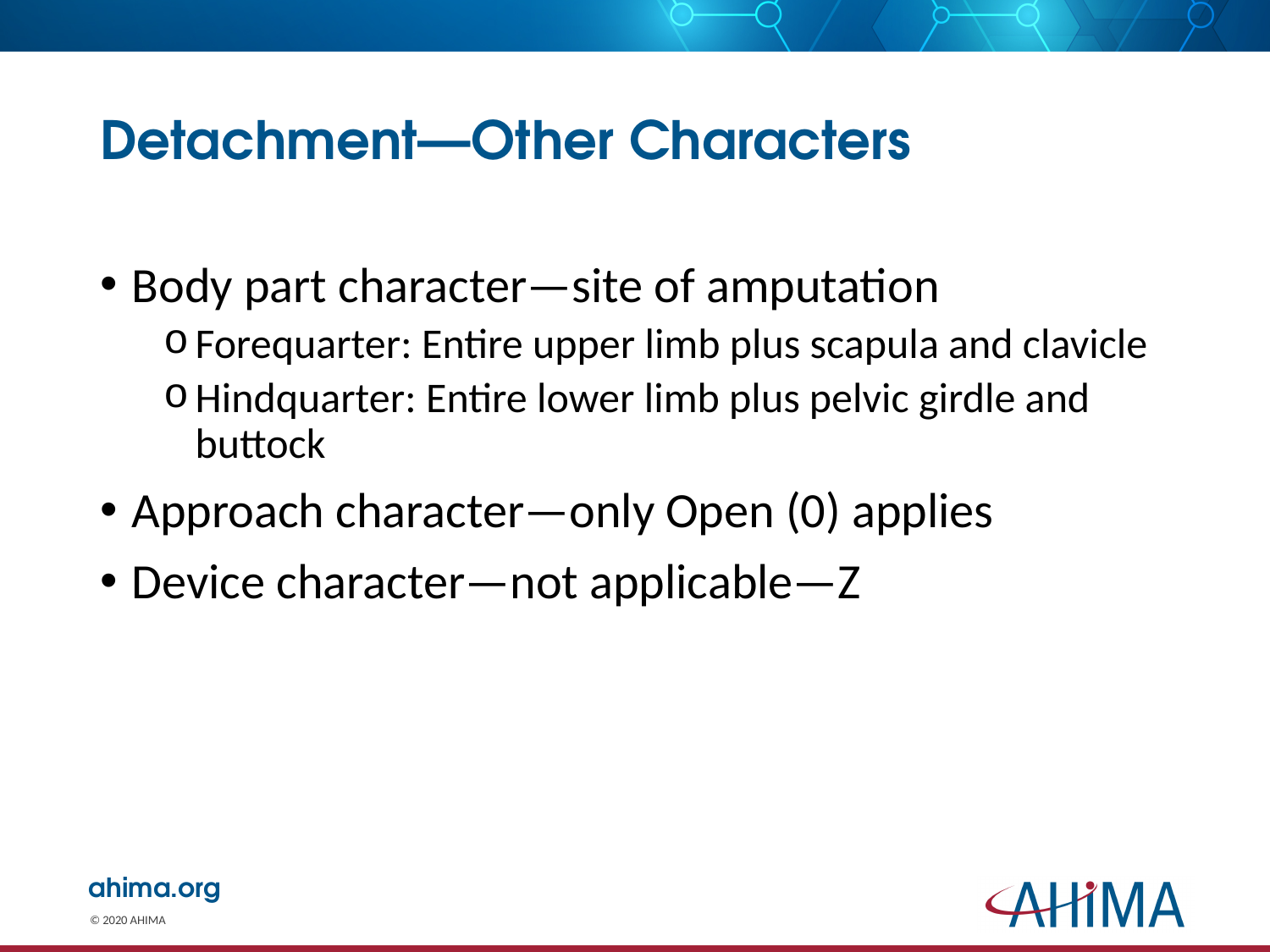

# Detachment—Other Characters
Body part character—site of amputation
Forequarter: Entire upper limb plus scapula and clavicle
Hindquarter: Entire lower limb plus pelvic girdle and buttock
Approach character—only Open (0) applies
Device character—not applicable—Z